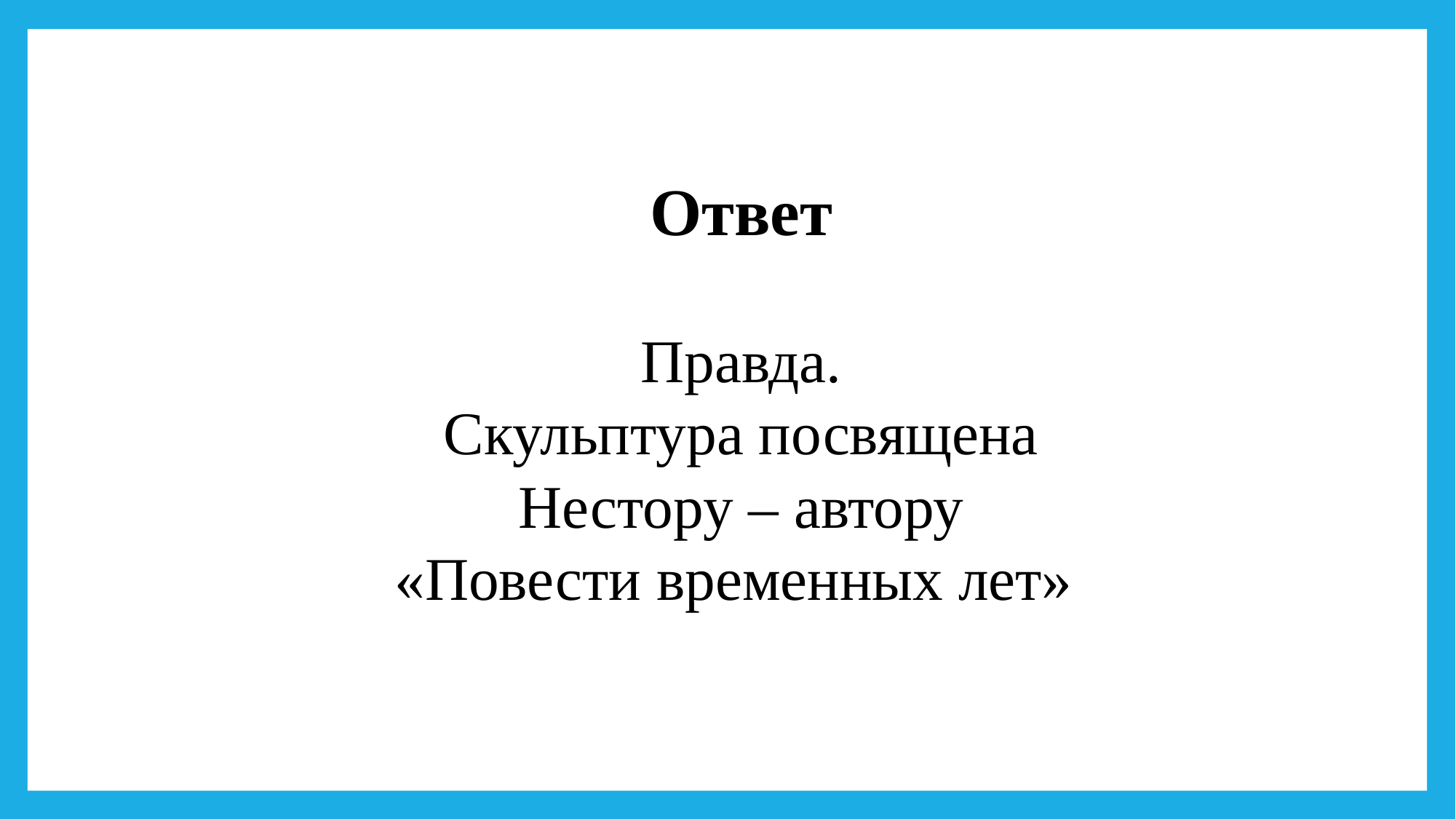

Ответ

Правда.
Скульптура посвящена Нестору – автору «Повести временных лет»